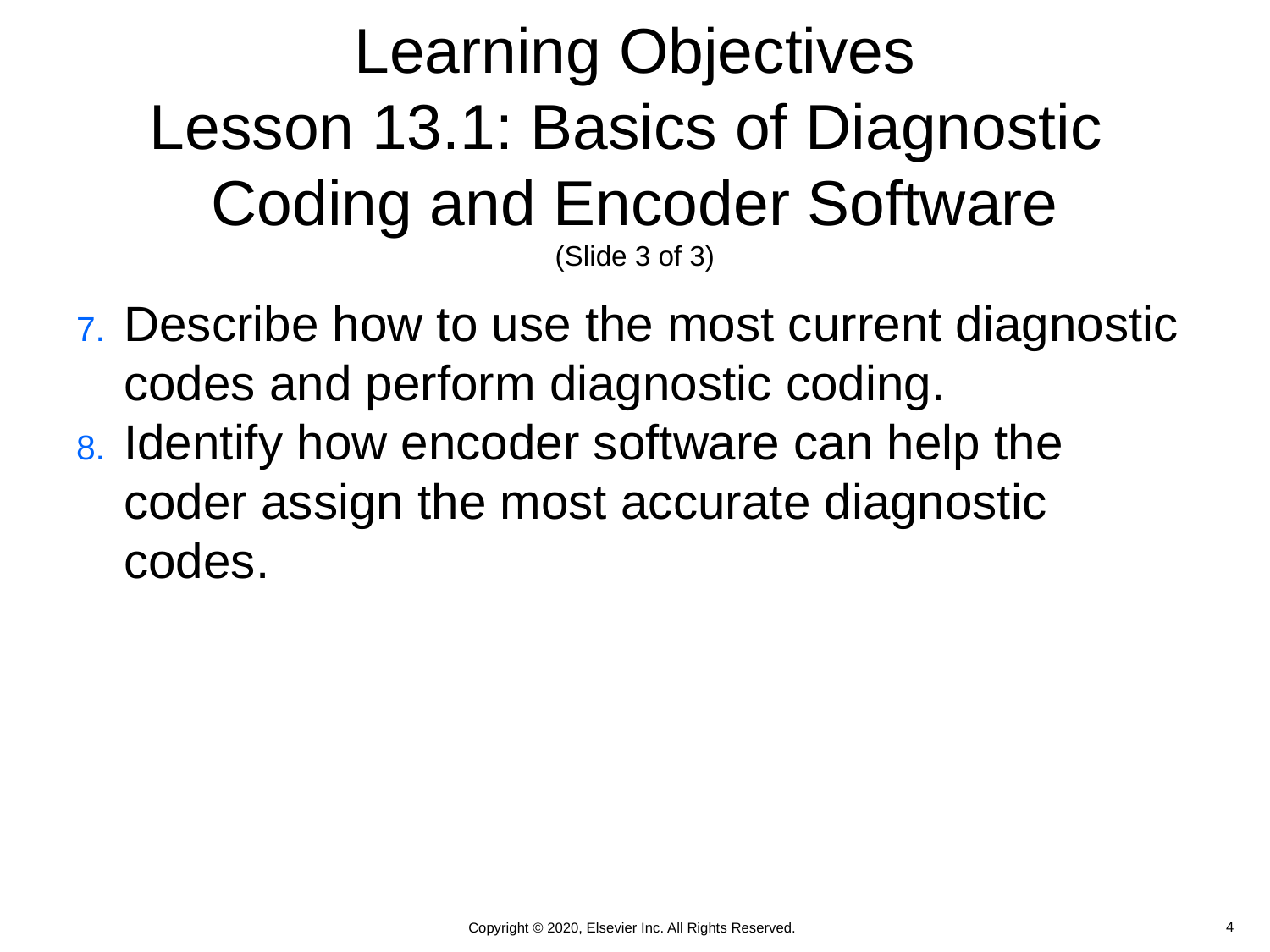

Learning Objectives
Lesson 13.1: Basics of Diagnostic
Coding and Encoder Software
(Slide 3 of 3)
Describe how to use the most current diagnostic codes and perform diagnostic coding.
Identify how encoder software can help the coder assign the most accurate diagnostic codes.